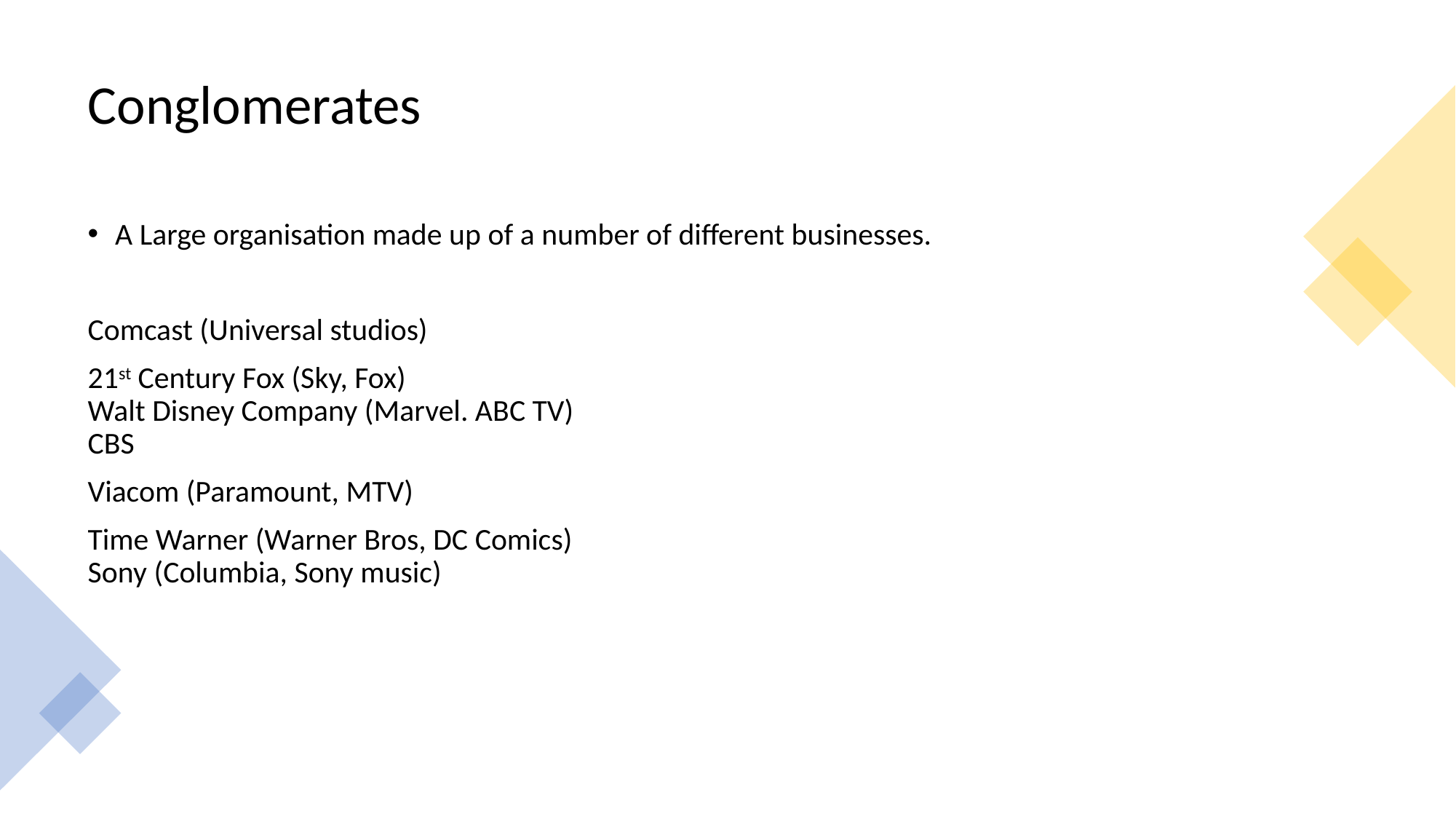

# Conglomerates

A Large organisation made up of a number of different businesses.

Comcast (Universal studios)
21st Century Fox (Sky, Fox)
Walt Disney Company (Marvel. ABC TV)
CBS
Viacom (Paramount, MTV)
Time Warner (Warner Bros, DC Comics)
Sony (Columbia, Sony music)